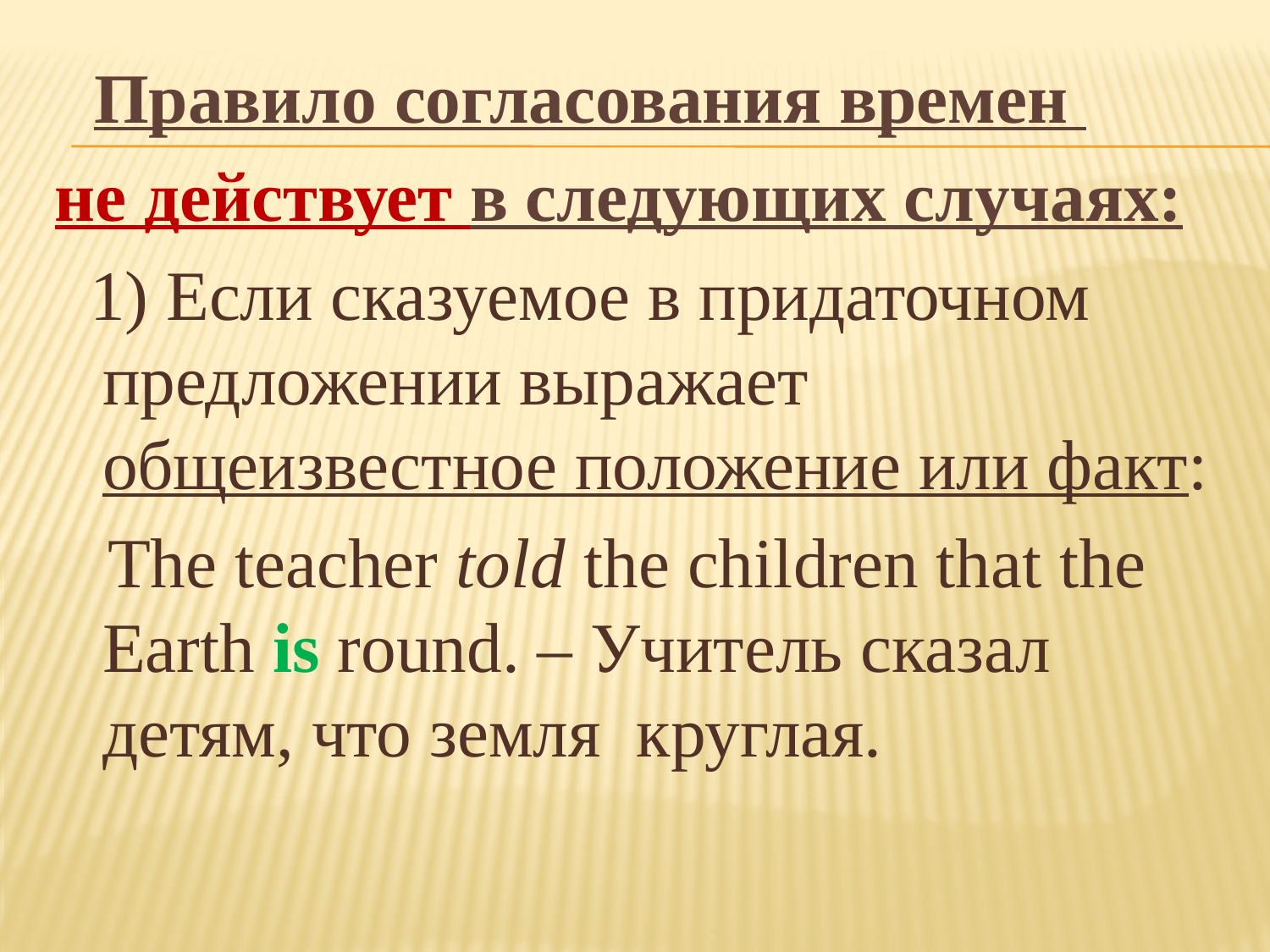

Правило согласования времен
не действует в следующих случаях:
  1) Если сказуемое в придаточном предложении выражает общеизвестное положение или факт:
   The teacher told the children that the Earth is round. – Учитель сказал детям, что земля  круглая.

#